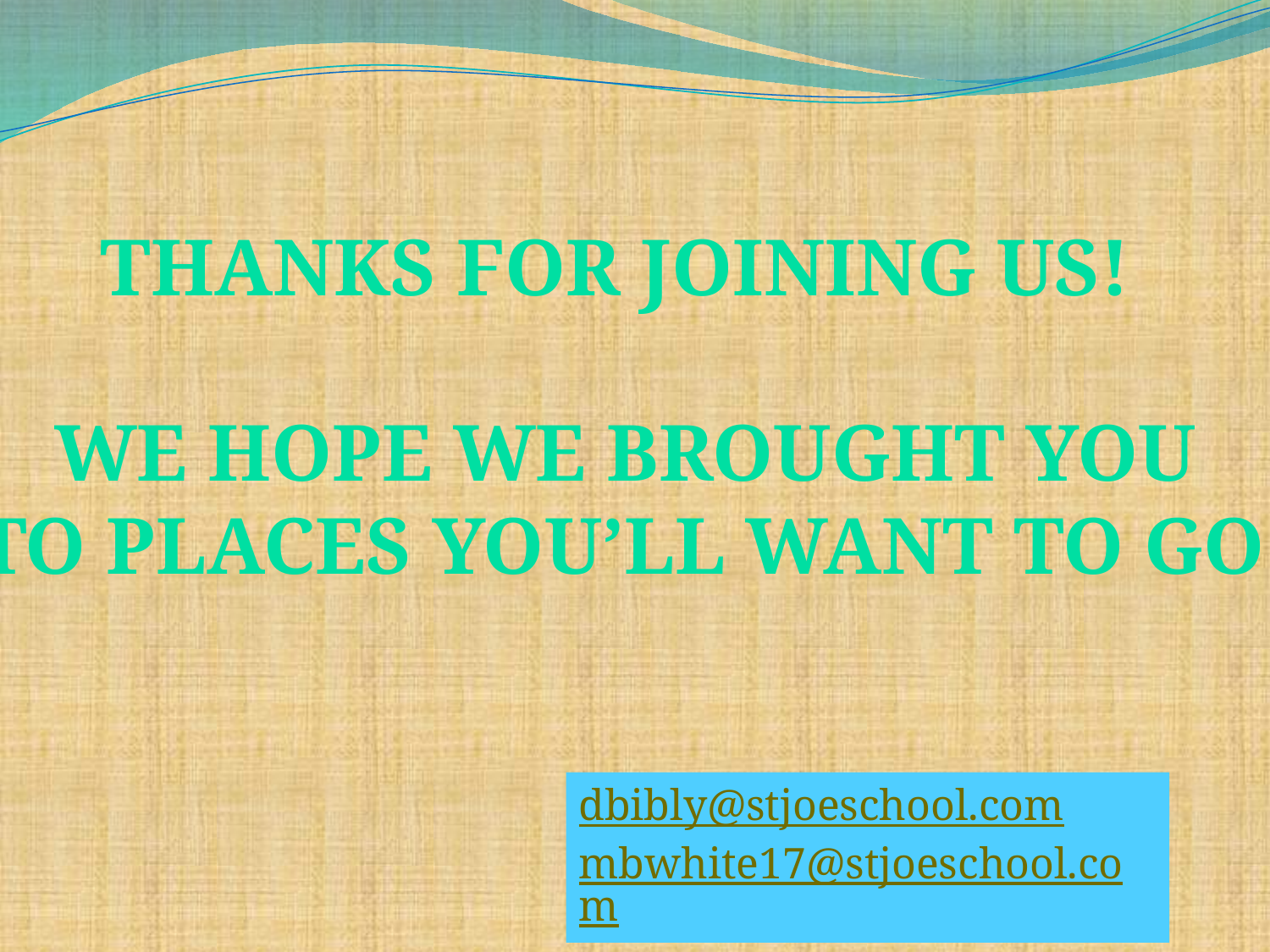

#
Thanks for joining us!

We Hope we brought you
to Places you’ll want to go!

dbibly@stjoeschool.com
mbwhite17@stjoeschool.com